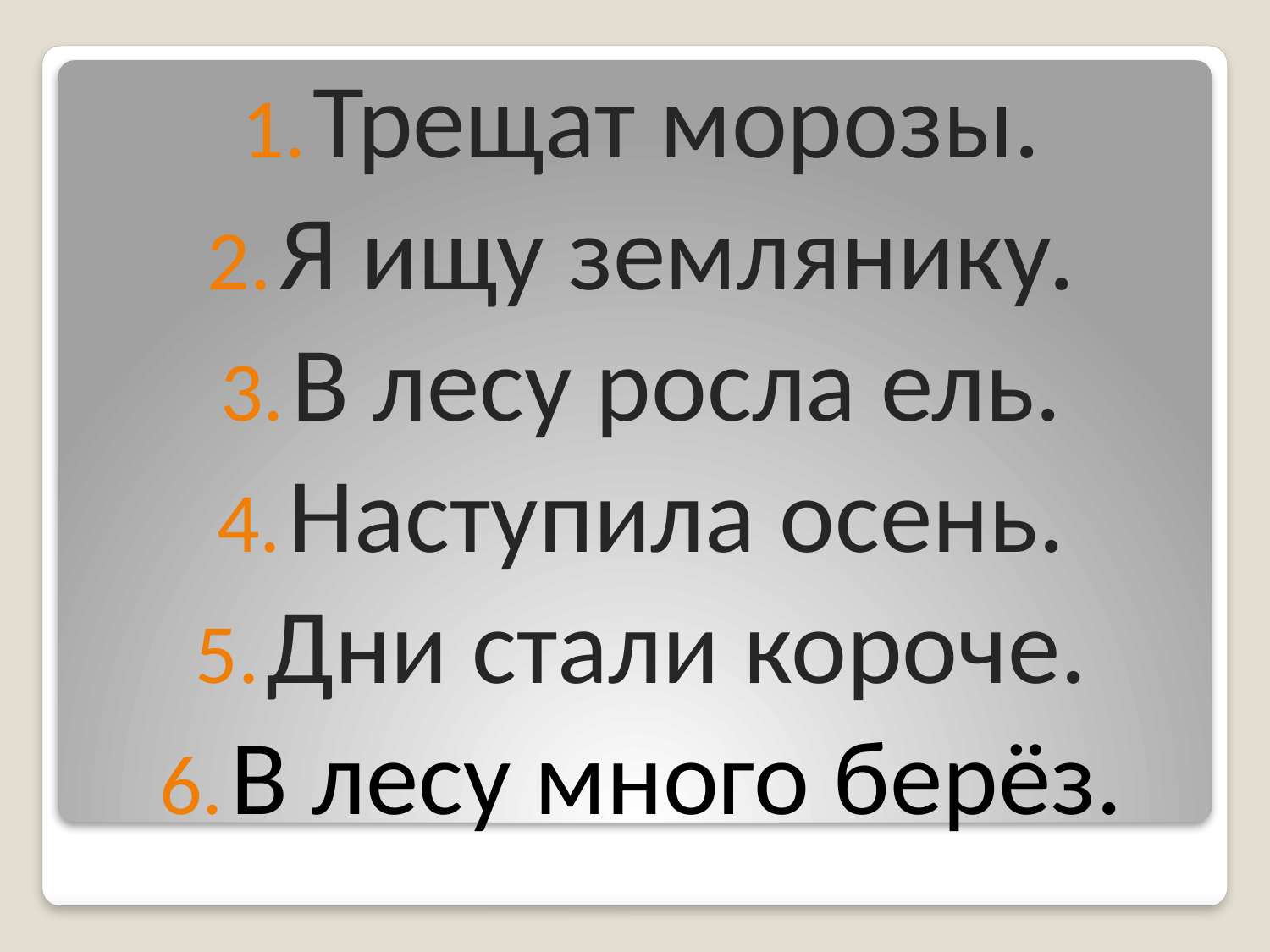

Трещат морозы.
Я ищу землянику.
В лесу росла ель.
Наступила осень.
Дни стали короче.
В лесу много берёз.